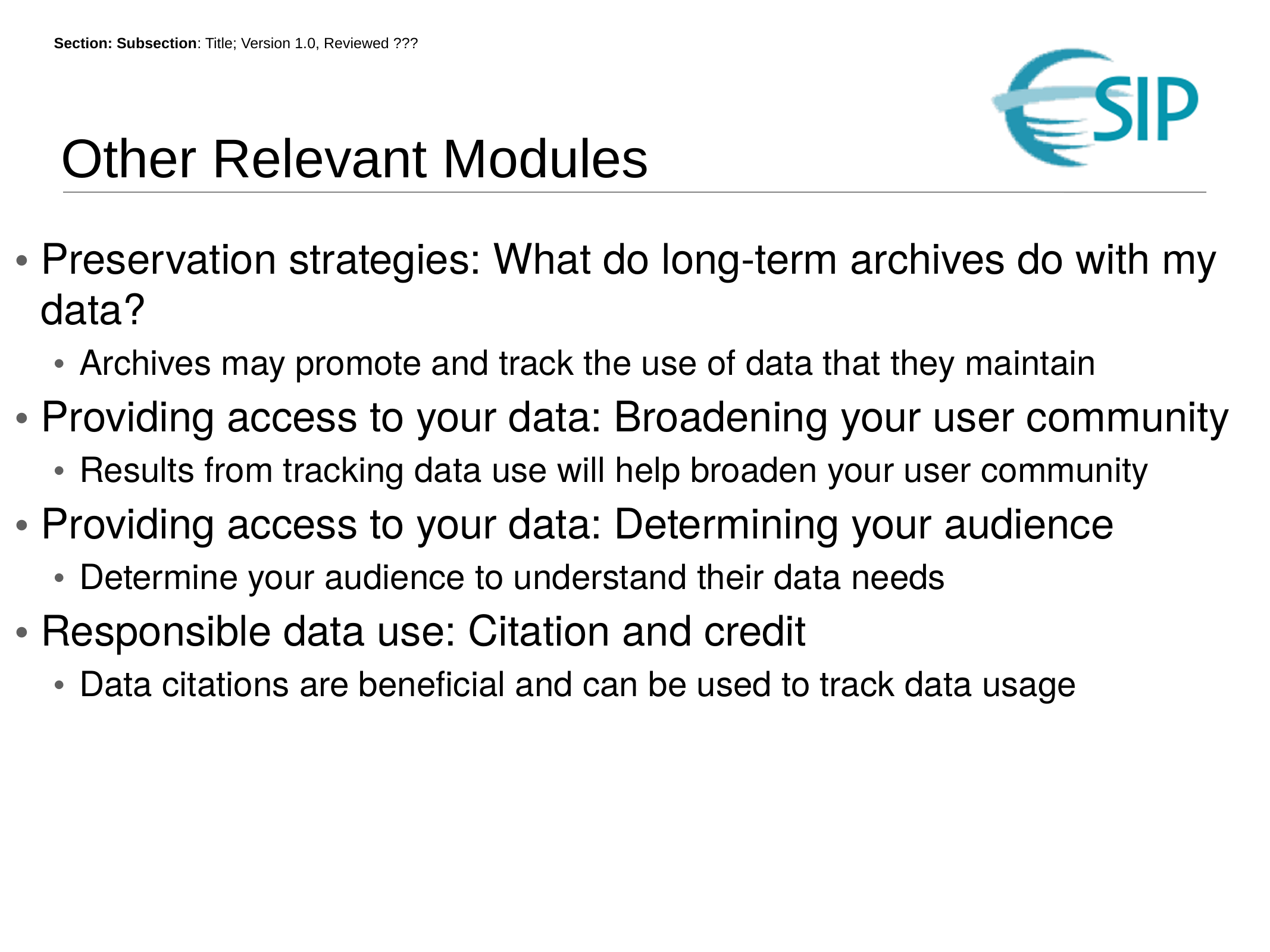

# Other Relevant Modules
Preservation strategies: What do long-term archives do with my data?
Archives may promote and track the use of data that they maintain
Providing access to your data: Broadening your user community
Results from tracking data use will help broaden your user community
Providing access to your data: Determining your audience
Determine your audience to understand their data needs
Responsible data use: Citation and credit
Data citations are beneficial and can be used to track data usage